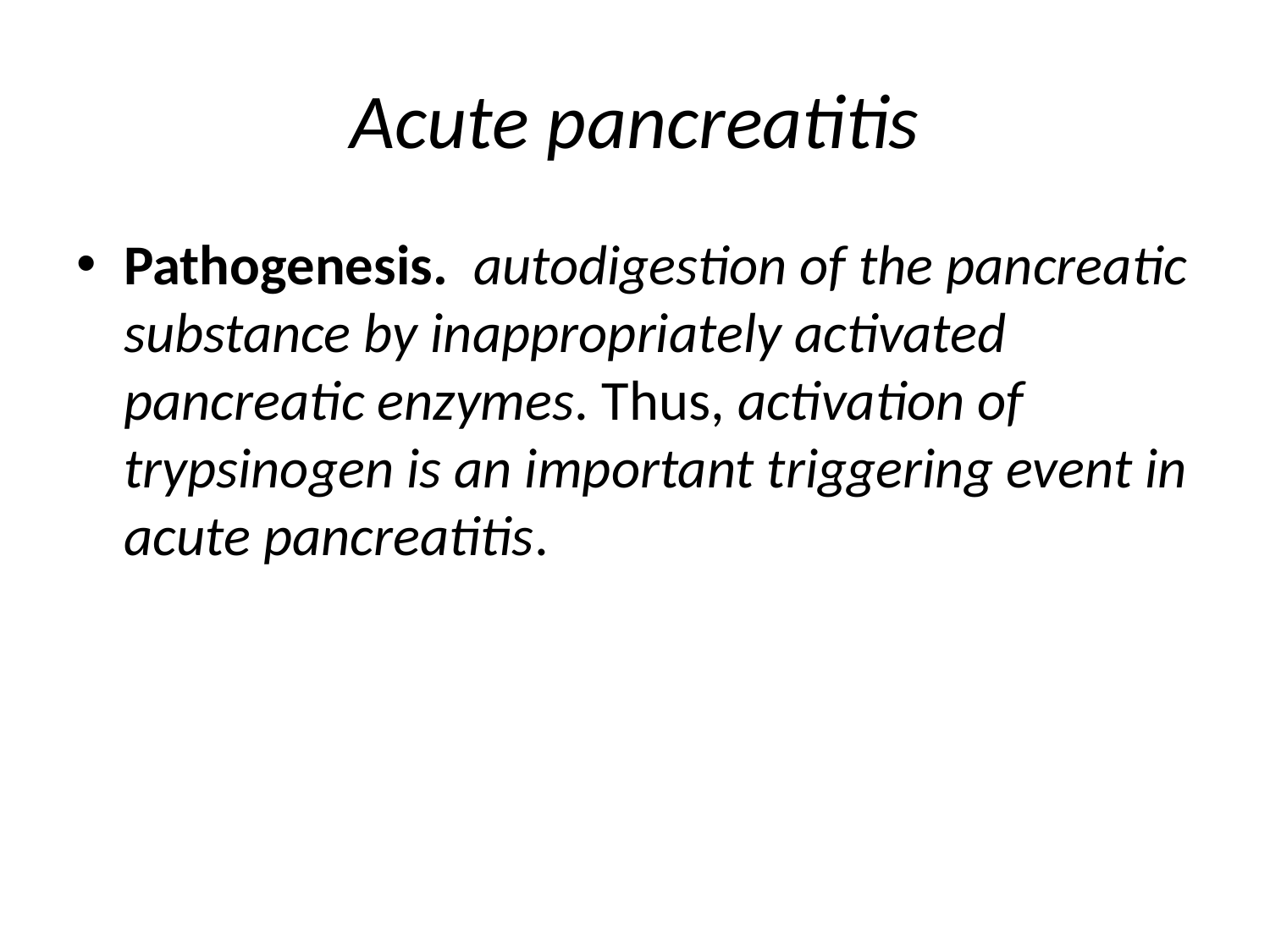

# Acute pancreatitis
Pathogenesis.  autodigestion of the pancreatic substance by inappropriately activated pancreatic enzymes. Thus, activation of trypsinogen is an important triggering event in acute pancreatitis.